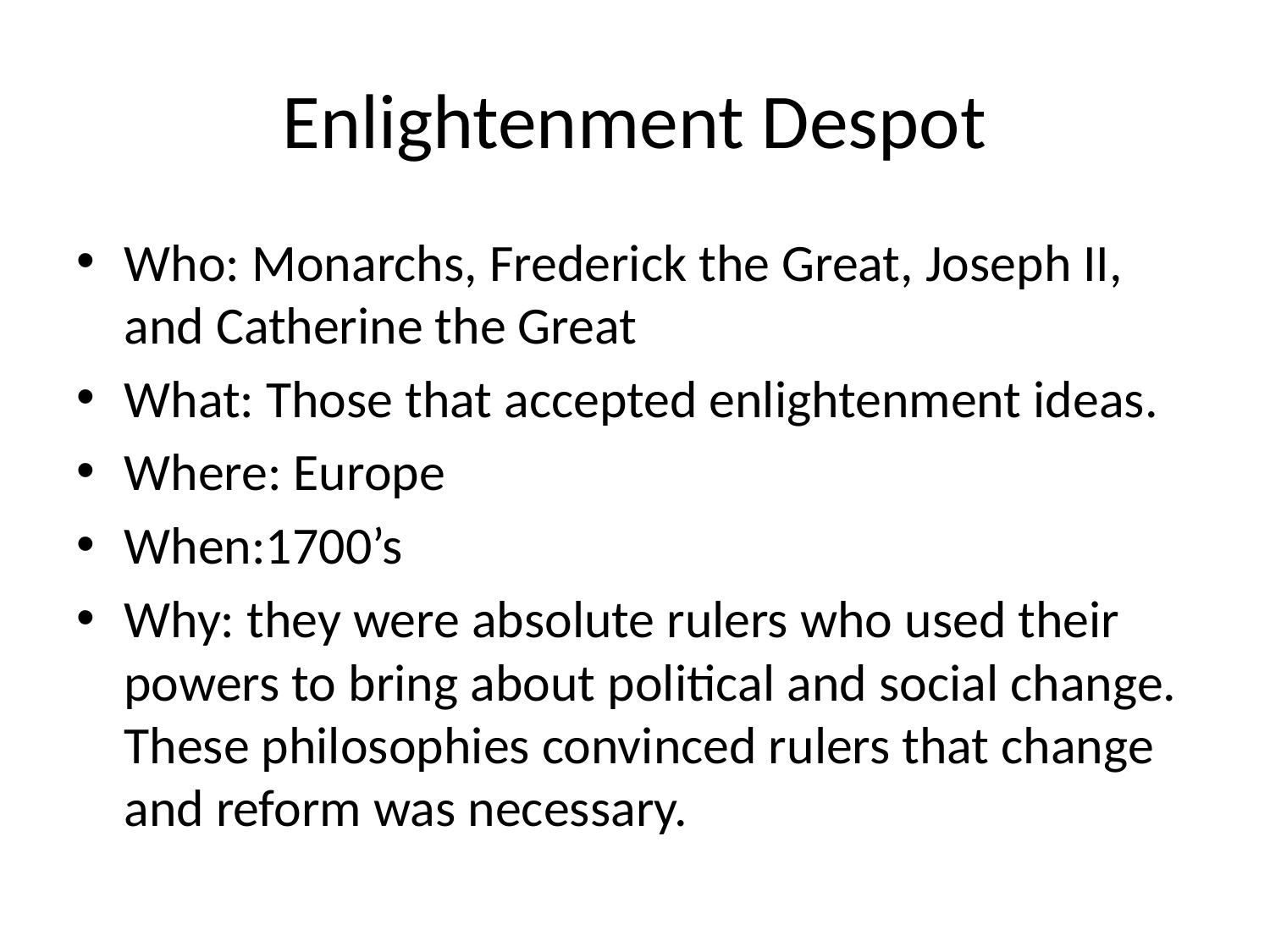

# Enlightenment Despot
Who: Monarchs, Frederick the Great, Joseph II, and Catherine the Great
What: Those that accepted enlightenment ideas.
Where: Europe
When:1700’s
Why: they were absolute rulers who used their powers to bring about political and social change. These philosophies convinced rulers that change and reform was necessary.